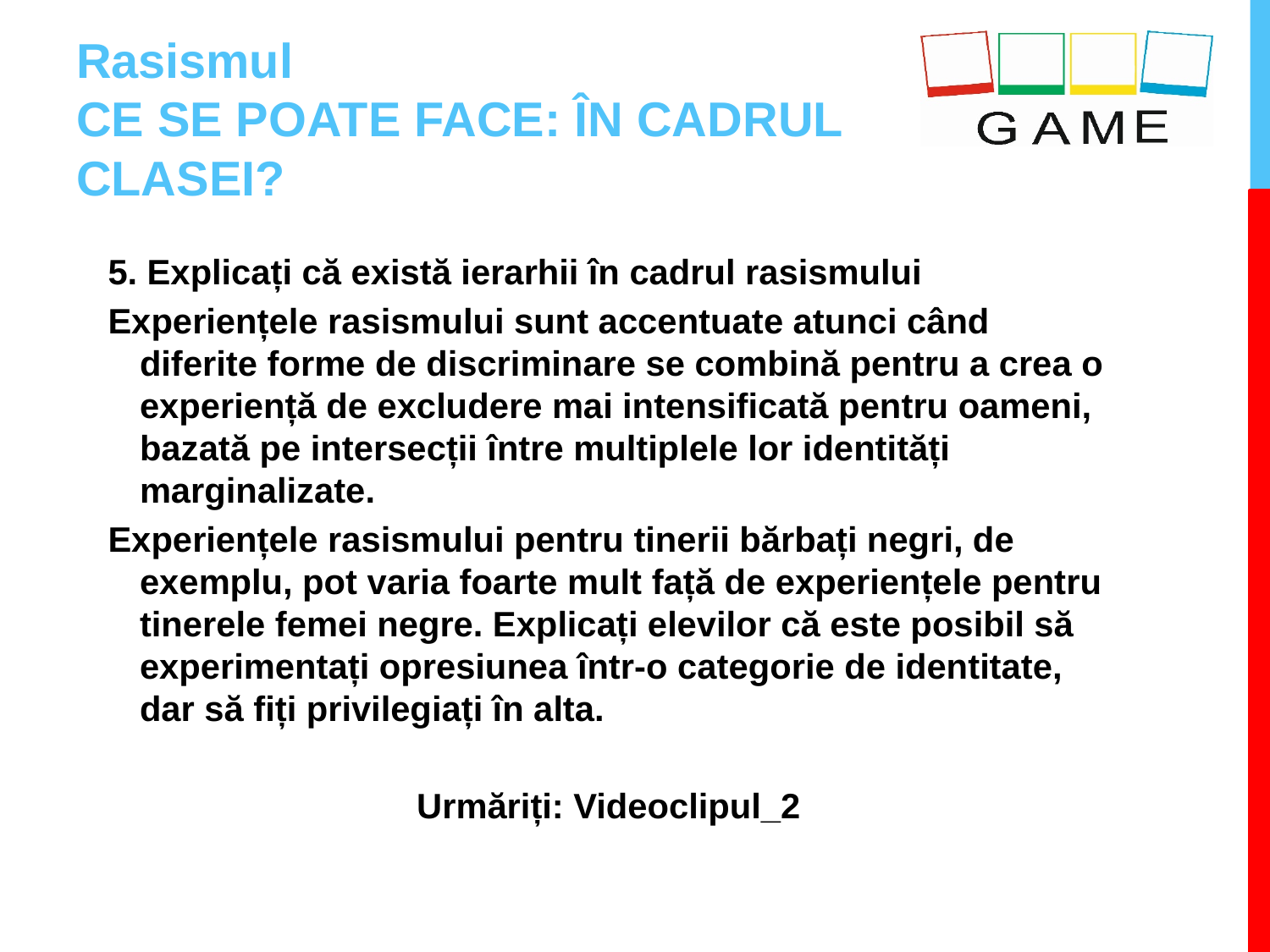

# Rasismul CE SE POATE FACE: ÎN CADRUL CLASEI?
5. Explicați că există ierarhii în cadrul rasismului
Experiențele rasismului sunt accentuate atunci când diferite forme de discriminare se combină pentru a crea o experiență de excludere mai intensificată pentru oameni, bazată pe intersecții între multiplele lor identități marginalizate.
Experiențele rasismului pentru tinerii bărbați negri, de exemplu, pot varia foarte mult față de experiențele pentru tinerele femei negre. Explicați elevilor că este posibil să experimentați opresiunea într-o categorie de identitate, dar să fiți privilegiați în alta.

Urmăriți: Videoclipul_2